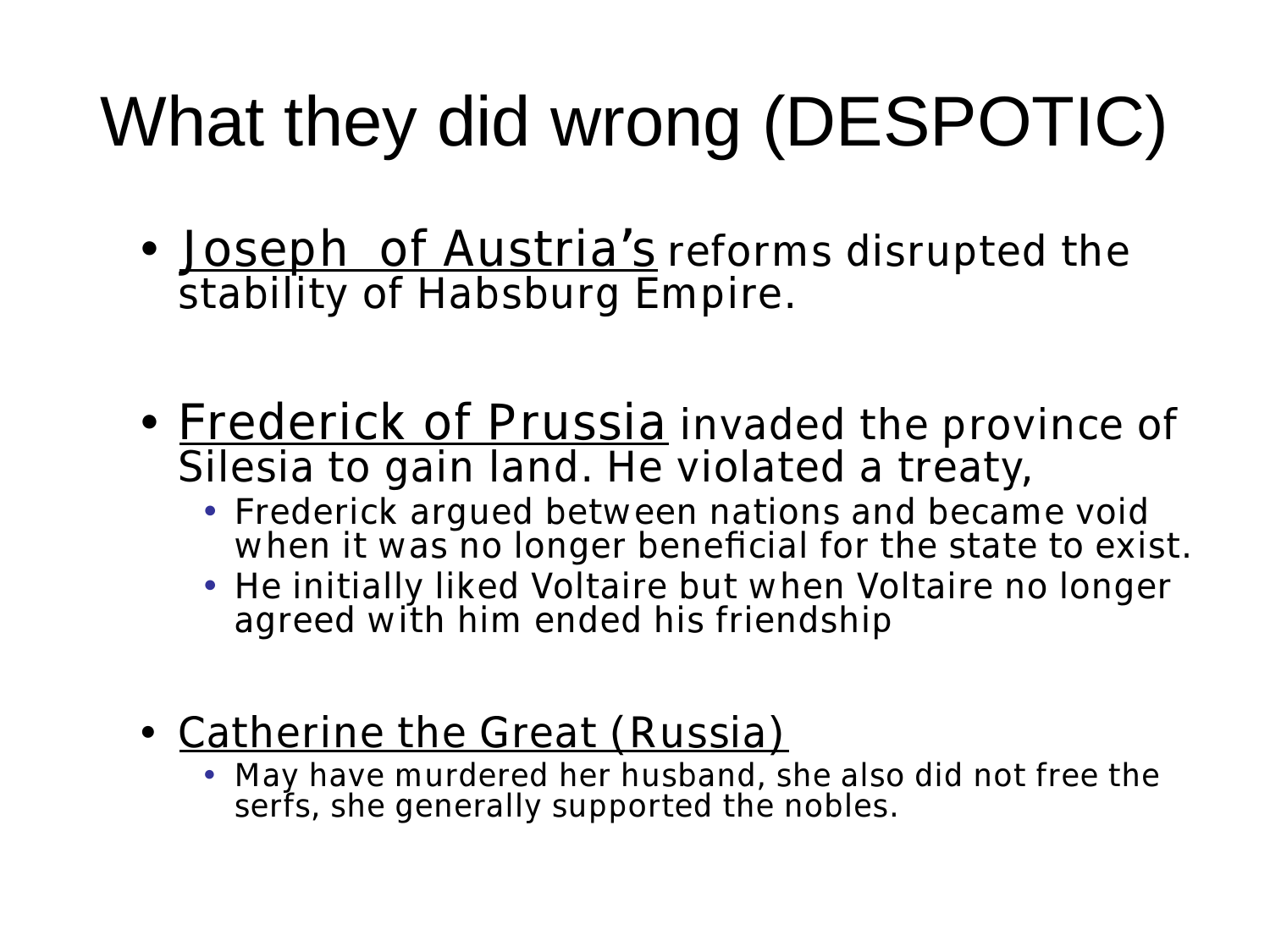

What they did wrong (DESPOTIC)
Joseph  of Austria’s reforms disrupted the stability of Habsburg Empire.

Frederick of Prussia invaded the province of Silesia to gain land. He violated a treaty,
Frederick argued between nations and became void when it was no longer beneficial for the state to exist.
He initially liked Voltaire but when Voltaire no longer agreed with him ended his friendship

Catherine the Great (Russia)
May have murdered her husband, she also did not free the serfs, she generally supported the nobles.